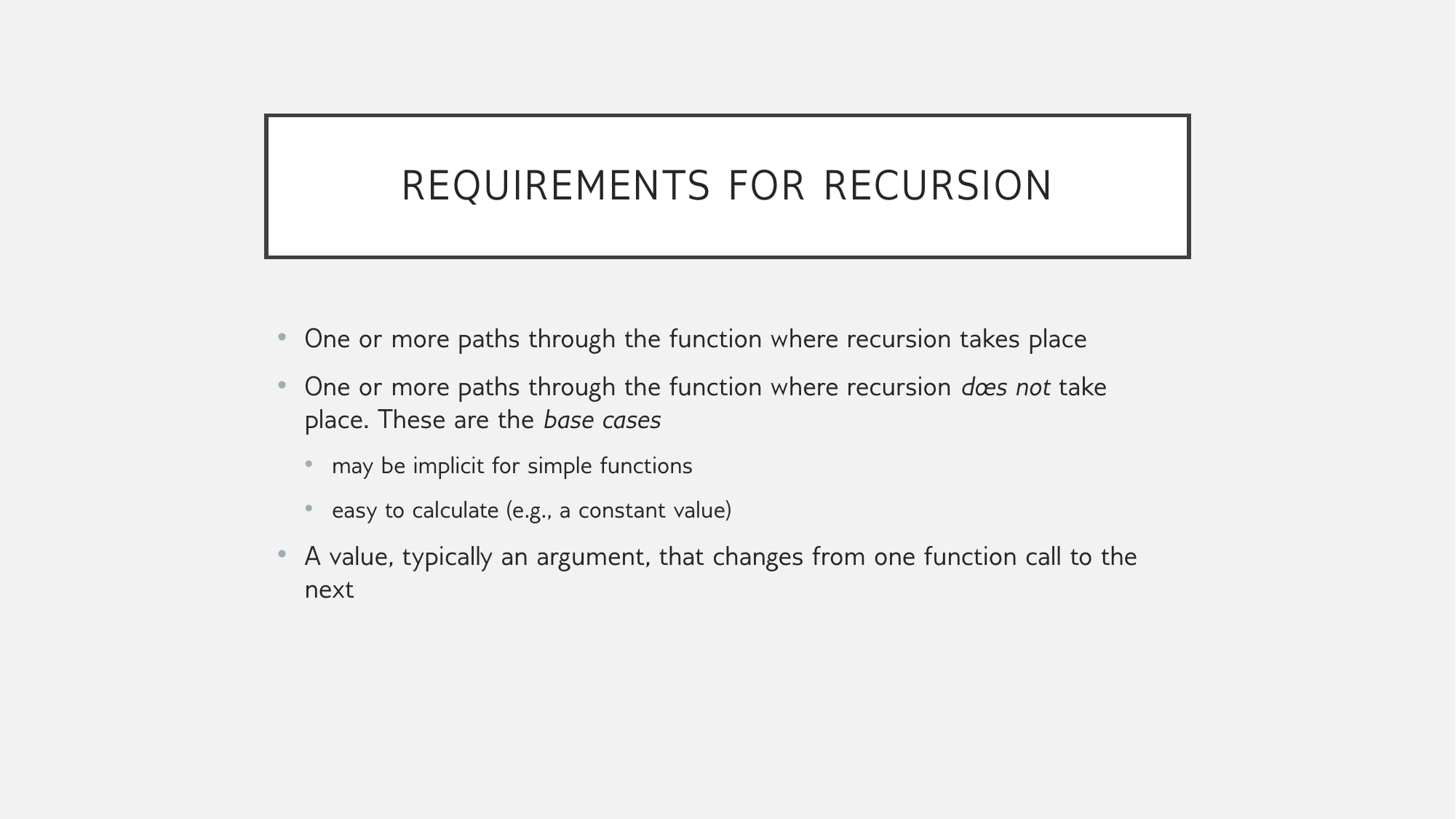

# Requirements for Recursion
One or more paths through the function where recursion takes place
One or more paths through the function where recursion does not take place. These are the base cases
may be implicit for simple functions
easy to calculate (e.g., a constant value)
A value, typically an argument, that changes from one function call to the next